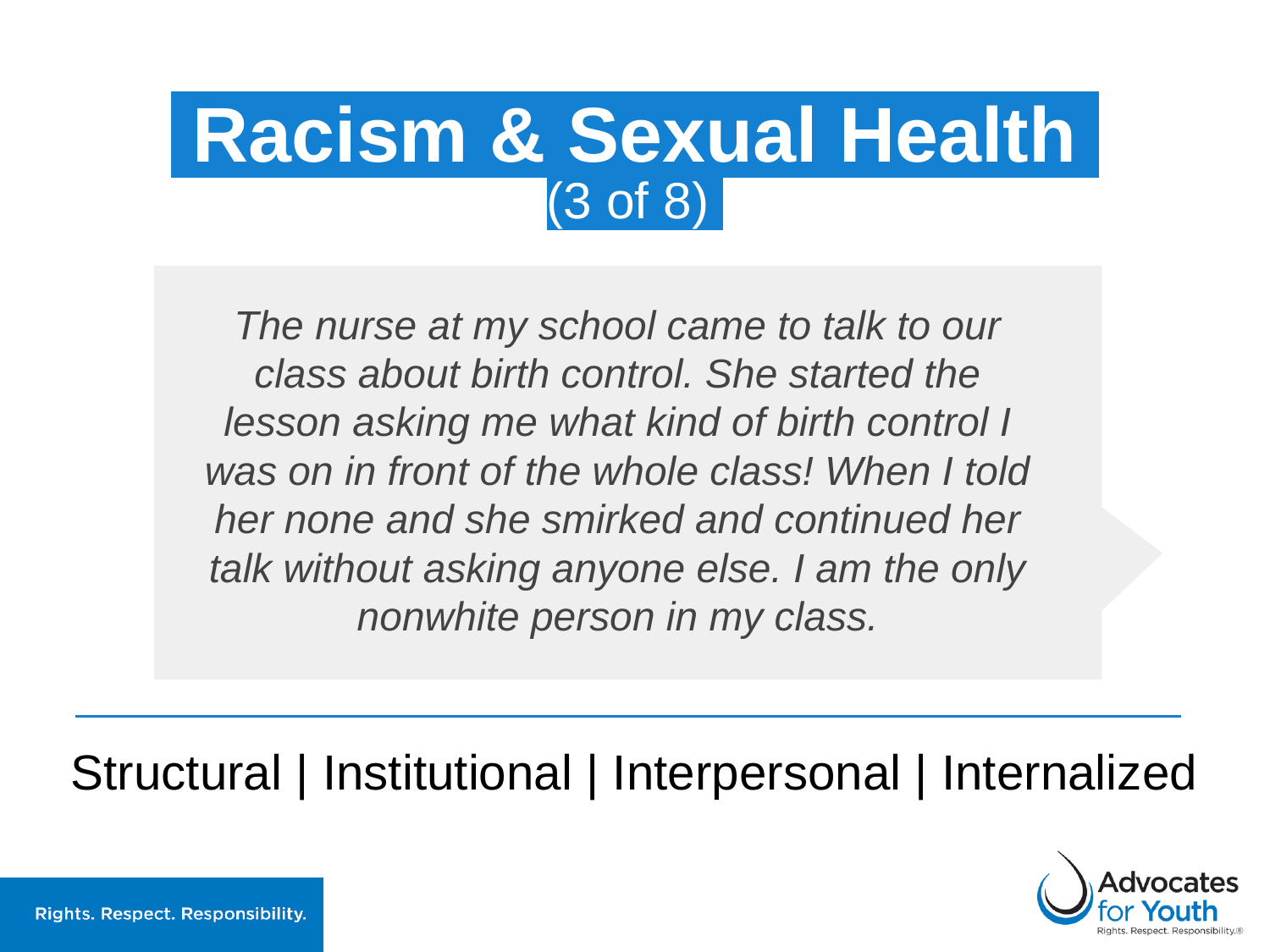

# Racism & Sexual Health
(3 of 8)
The nurse at my school came to talk to our class about birth control. She started the lesson asking me what kind of birth control I was on in front of the whole class! When I told her none and she smirked and continued her talk without asking anyone else. I am the only nonwhite person in my class.
Structural | Institutional | Interpersonal | Internalized